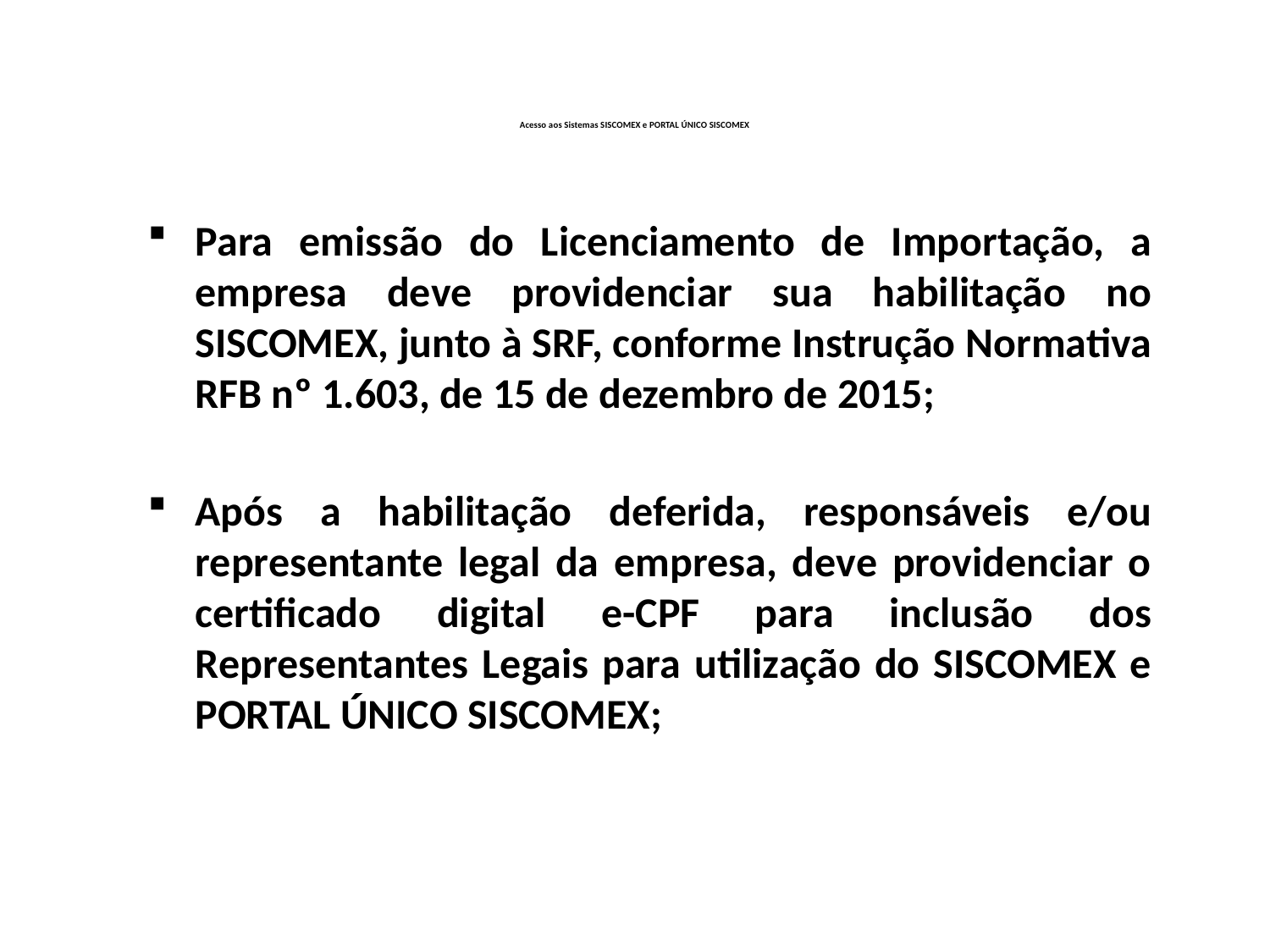

# Acesso aos Sistemas SISCOMEX e PORTAL ÚNICO SISCOMEX

Para emissão do Licenciamento de Importação, a empresa deve providenciar sua habilitação no SISCOMEX, junto à SRF, conforme Instrução Normativa RFB nº 1.603, de 15 de dezembro de 2015;

Após a habilitação deferida, responsáveis e/ou representante legal da empresa, deve providenciar o certificado digital e-CPF para inclusão dos Representantes Legais para utilização do SISCOMEX e PORTAL ÚNICO SISCOMEX;